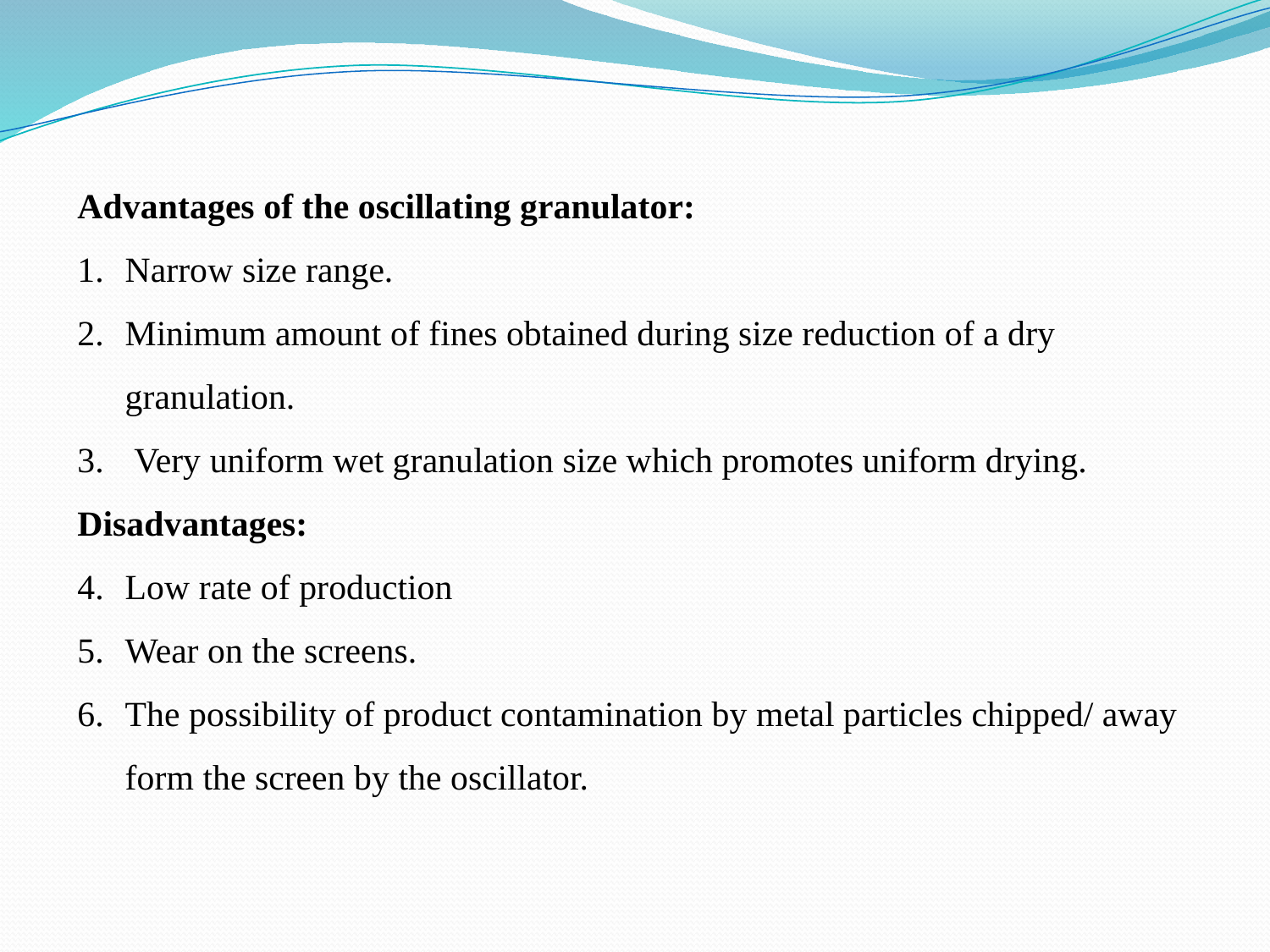

Advantages of the oscillating granulator:
Narrow size range.
Minimum amount of fines obtained during size reduction of a dry granulation.
 Very uniform wet granulation size which promotes uniform drying.
Disadvantages:
Low rate of production
Wear on the screens.
The possibility of product contamination by metal particles chipped/ away form the screen by the oscillator.